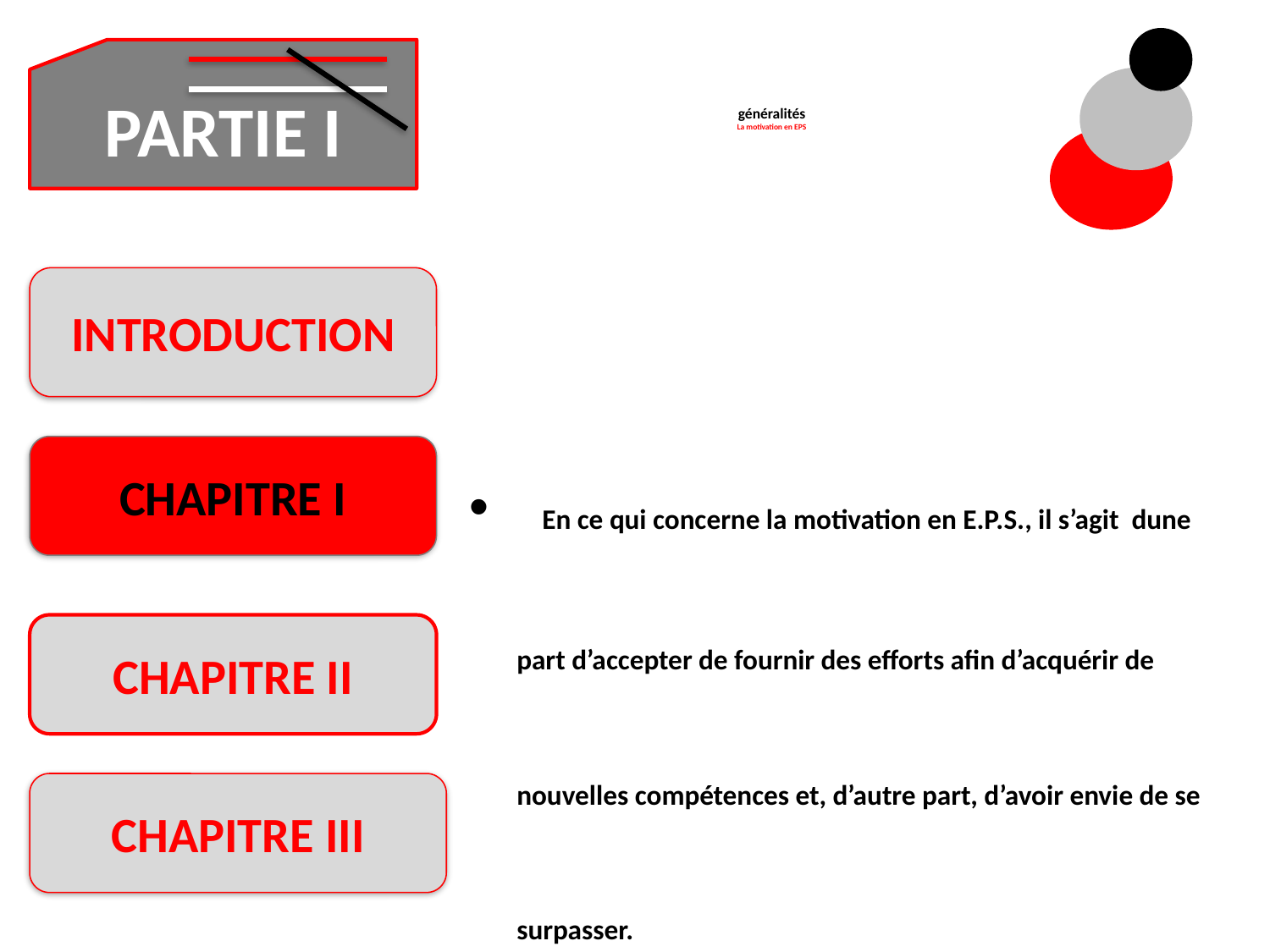

# généralités La motivation en EPS
PARTIE I

  En ce qui concerne la motivation en E.P.S., il s’agit  dune part d’accepter de fournir des efforts afin d’acquérir de nouvelles compétences et, d’autre part, d’avoir envie de se surpasser.

INTRODUCTION
CHAPITRE I
CHAPITRE II
CHAPITRE III